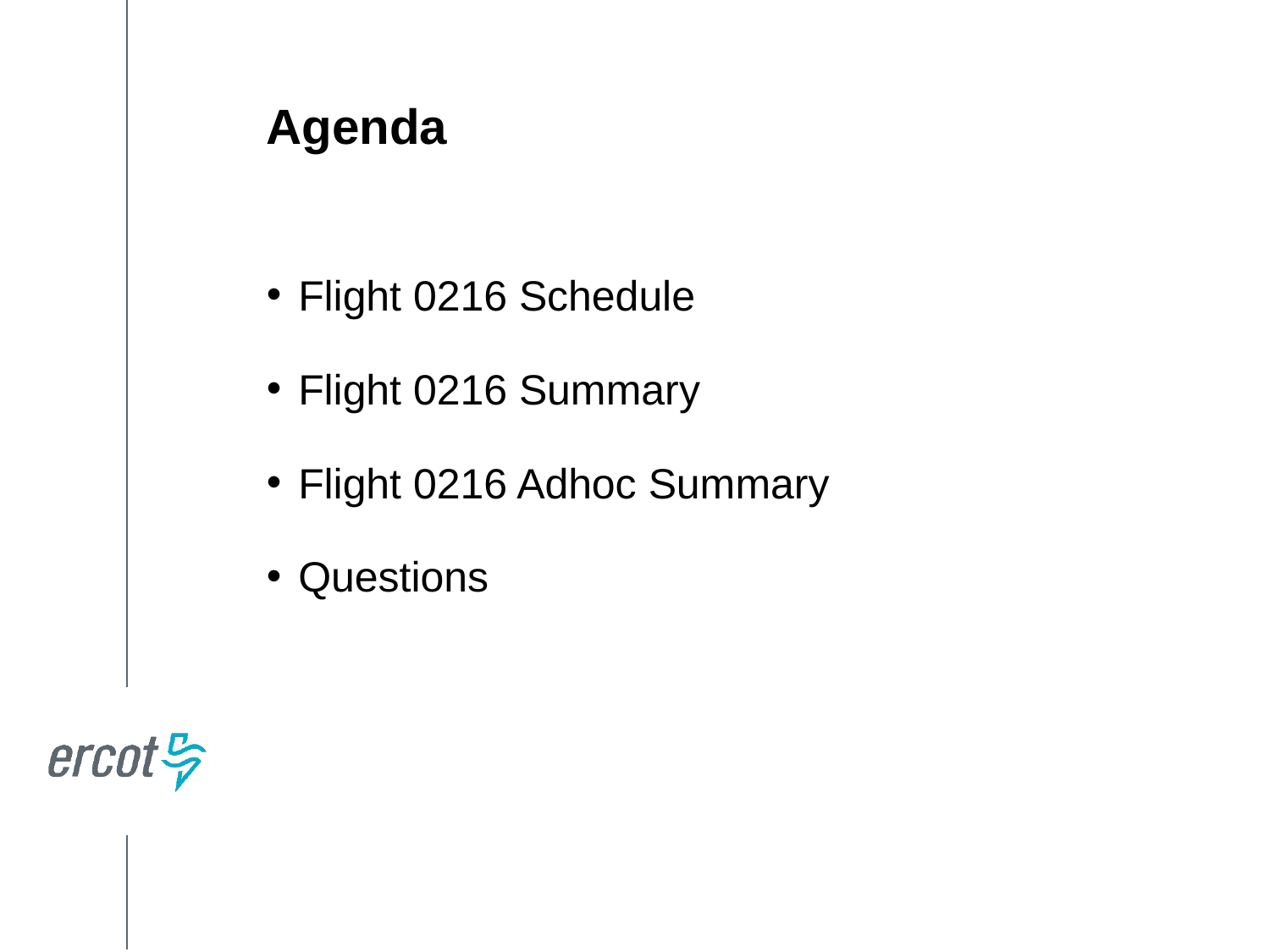

Agenda

Flight 0216 Schedule
Flight 0216 Summary
Flight 0216 Adhoc Summary
Questions